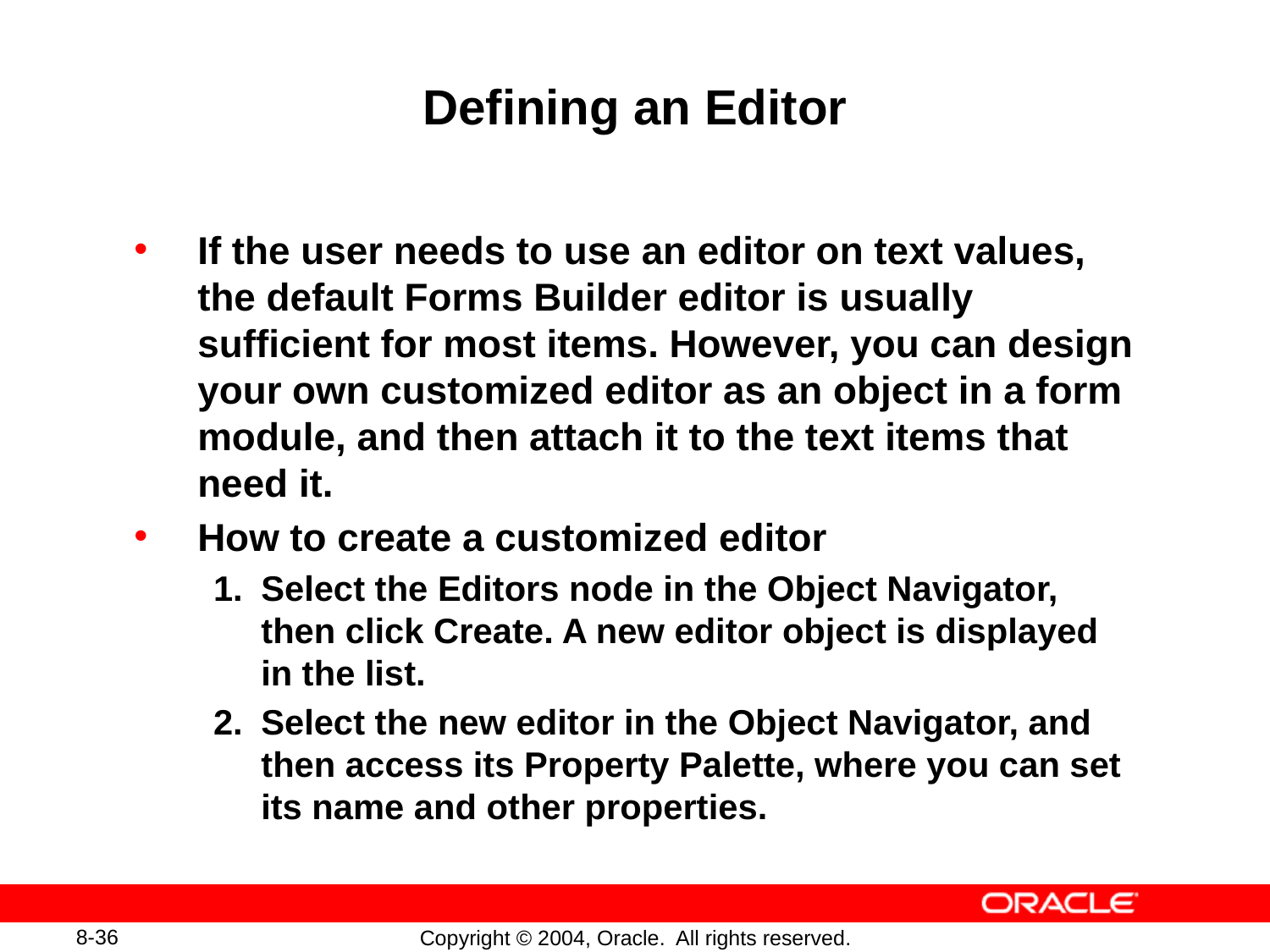

# Defining an Editor
If the user needs to use an editor on text values, the default Forms Builder editor is usually sufficient for most items. However, you can design your own customized editor as an object in a form module, and then attach it to the text items that need it.
How to create a customized editor
1.	Select the Editors node in the Object Navigator, then click Create. A new editor object is displayed in the list.
2.	Select the new editor in the Object Navigator, and then access its Property Palette, where you can set its name and other properties.